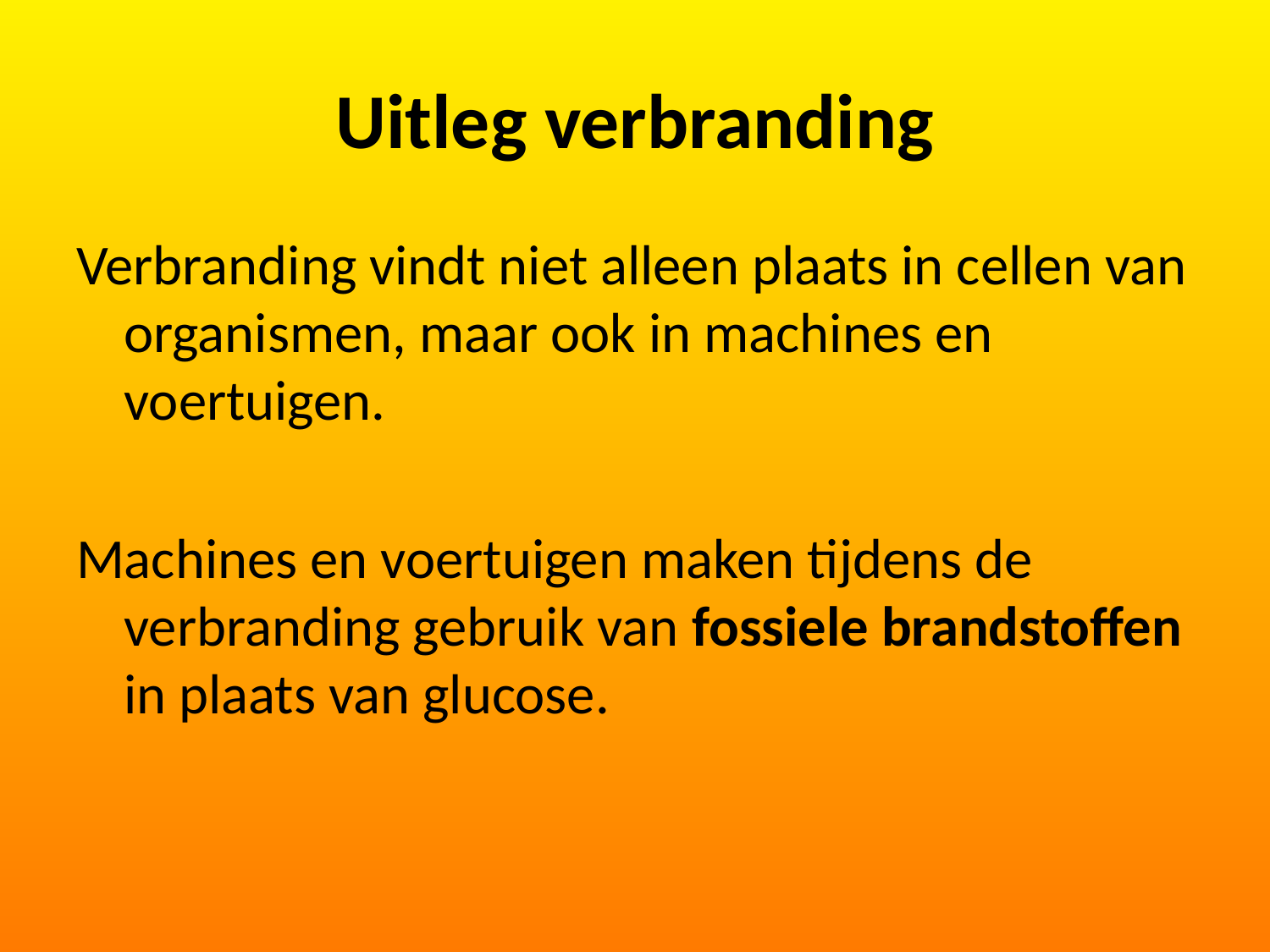

# Uitleg verbranding
Verbranding vindt niet alleen plaats in cellen van organismen, maar ook in machines en voertuigen.

Machines en voertuigen maken tijdens de verbranding gebruik van fossiele brandstoffen in plaats van glucose.